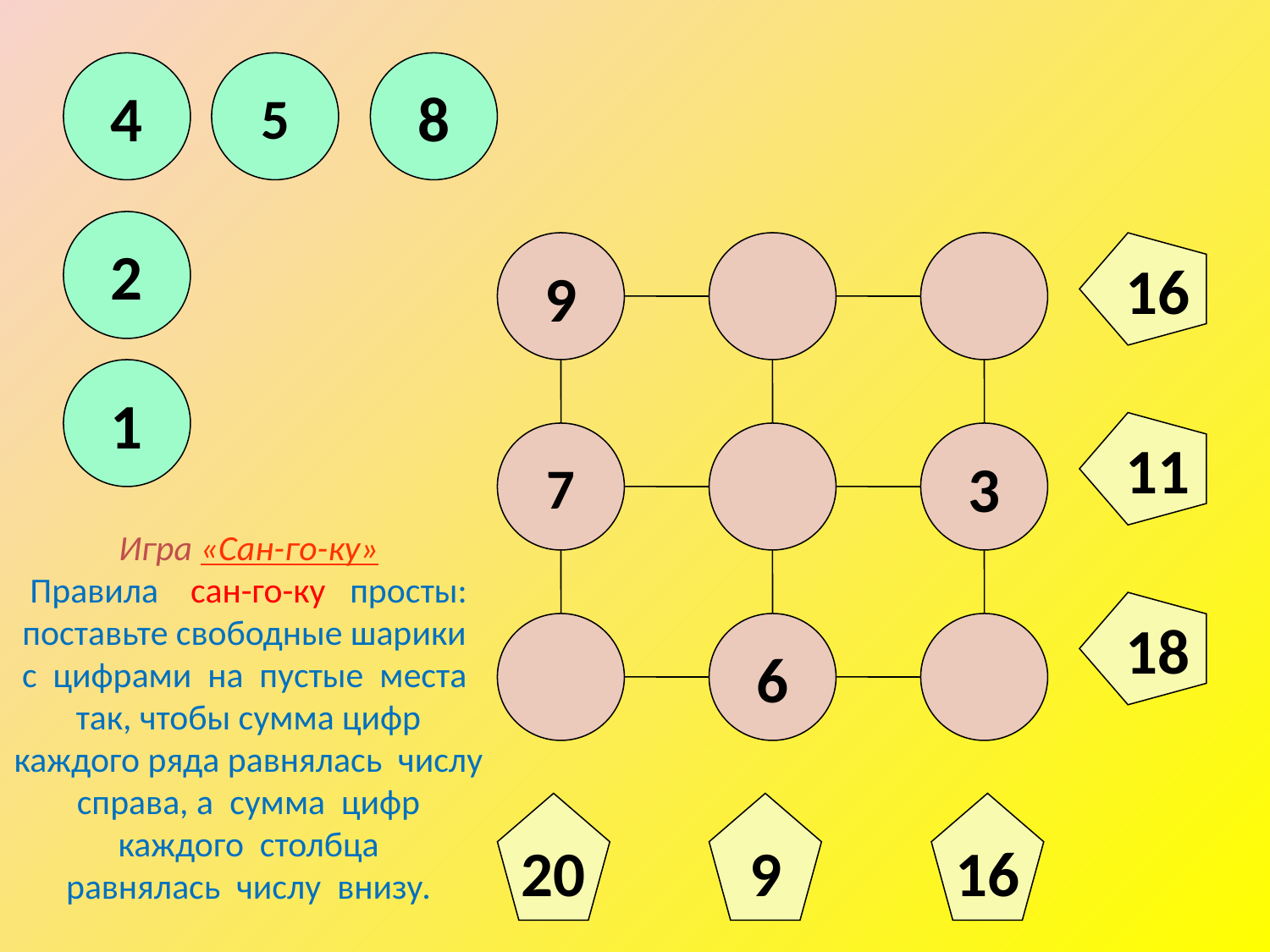

#
4
5
8
2
16
9

1

11
7

3

Игра «Сан-го-ку»
Правила    сан-го-ку   просты:
поставьте свободные шарики
с  цифрами  на  пустые  места  так, чтобы сумма цифр каждого ряда равнялась  числу  справа, а  сумма  цифр  каждого  столбца
равнялась  числу  внизу.

18

6

20
9
16